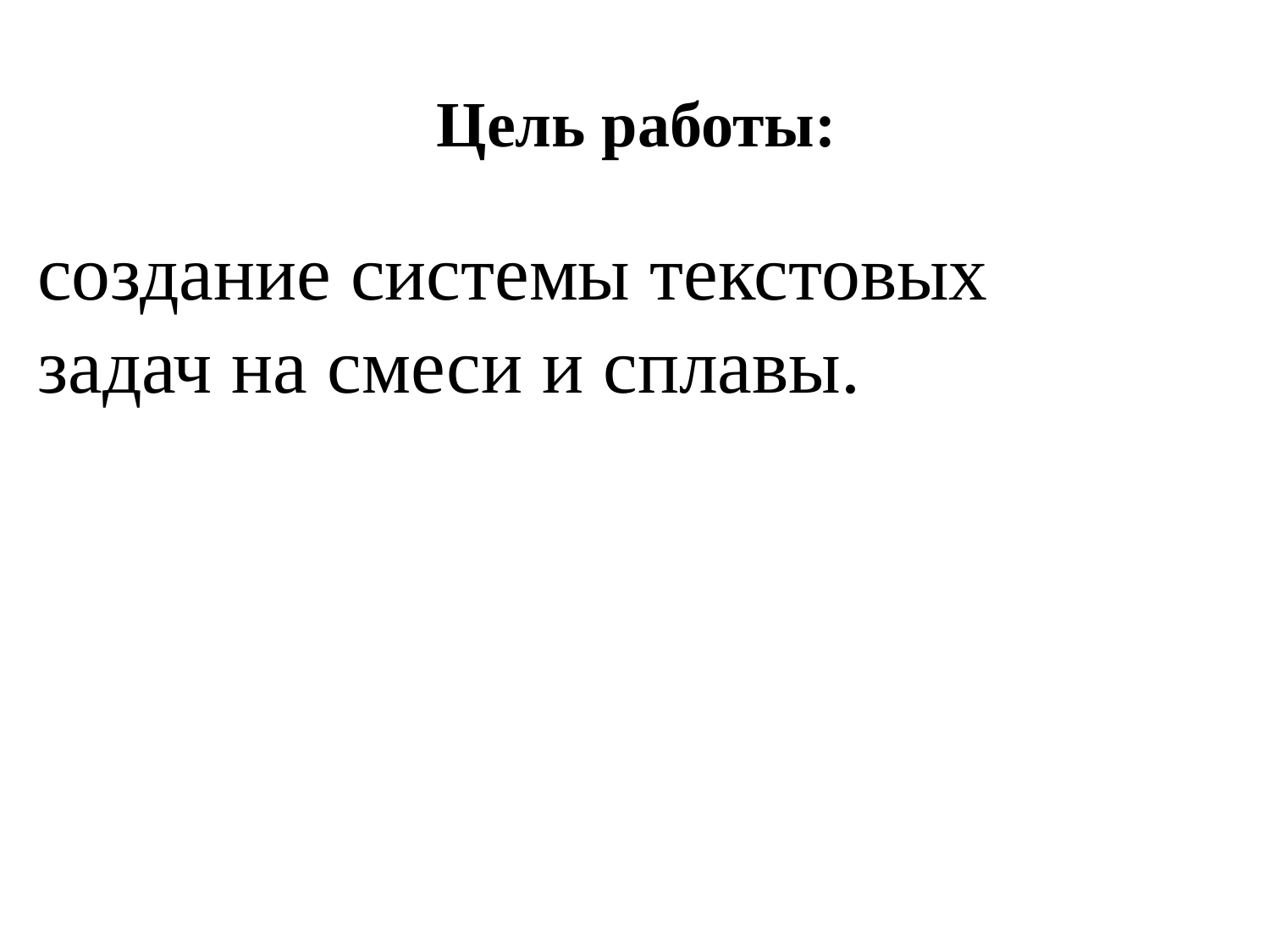

# Цель работы:
создание системы текстовых задач на смеси и сплавы.